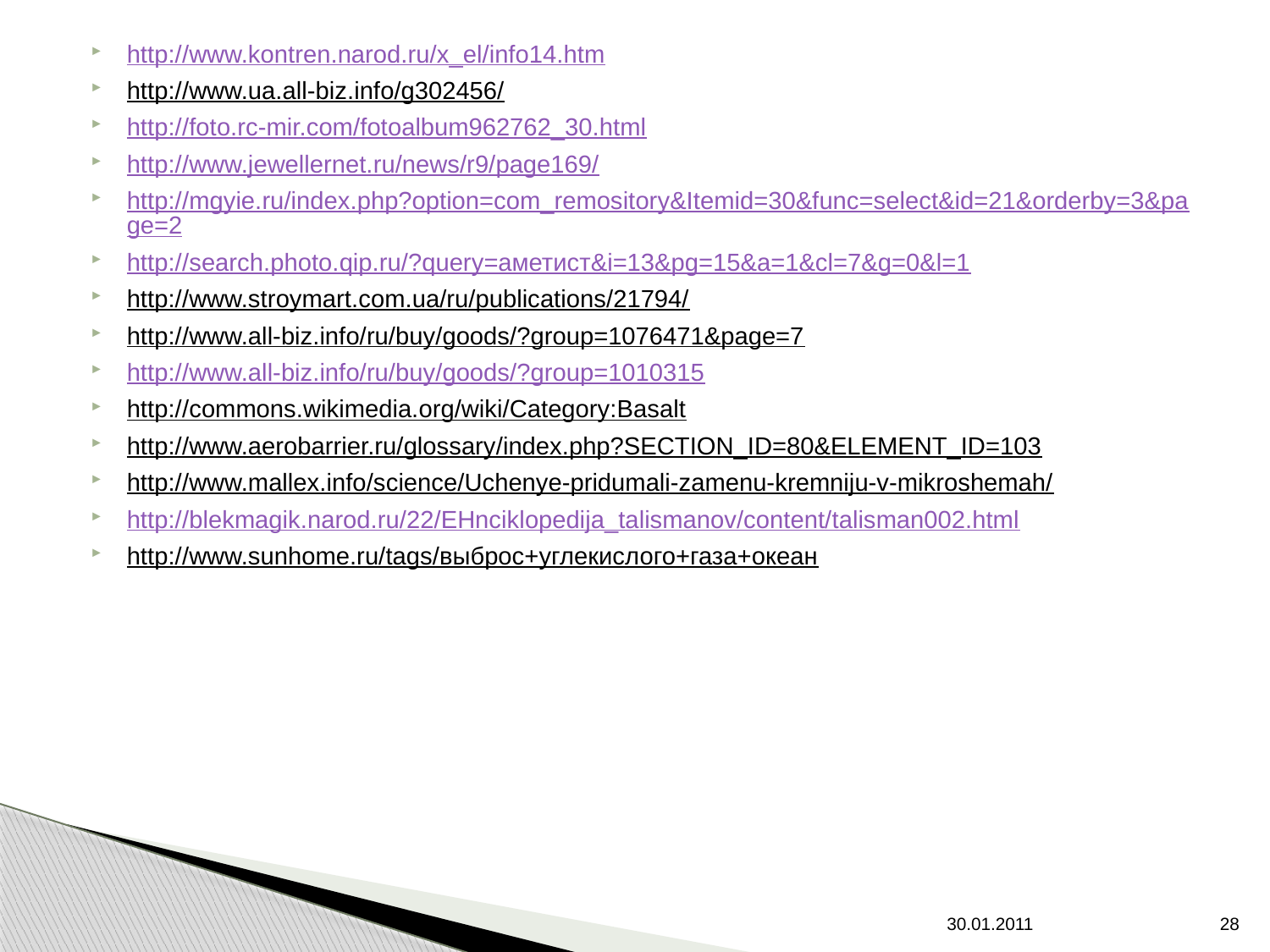

http://www.kontren.narod.ru/x_el/info14.htm
http://www.ua.all-biz.info/g302456/
http://foto.rc-mir.com/fotoalbum962762_30.html
http://www.jewellernet.ru/news/r9/page169/
http://mgyie.ru/index.php?option=com_remository&Itemid=30&func=select&id=21&orderby=3&page=2
http://search.photo.qip.ru/?query=аметист&i=13&pg=15&a=1&cl=7&g=0&l=1
http://www.stroymart.com.ua/ru/publications/21794/
http://www.all-biz.info/ru/buy/goods/?group=1076471&page=7
http://www.all-biz.info/ru/buy/goods/?group=1010315
http://commons.wikimedia.org/wiki/Category:Basalt
http://www.aerobarrier.ru/glossary/index.php?SECTION_ID=80&ELEMENT_ID=103
http://www.mallex.info/science/Uchenye-pridumali-zamenu-kremniju-v-mikroshemah/
http://blekmagik.narod.ru/22/EHnciklopedija_talismanov/content/talisman002.html
http://www.sunhome.ru/tags/выброс+углекислого+газа+океан

30.01.2011
28